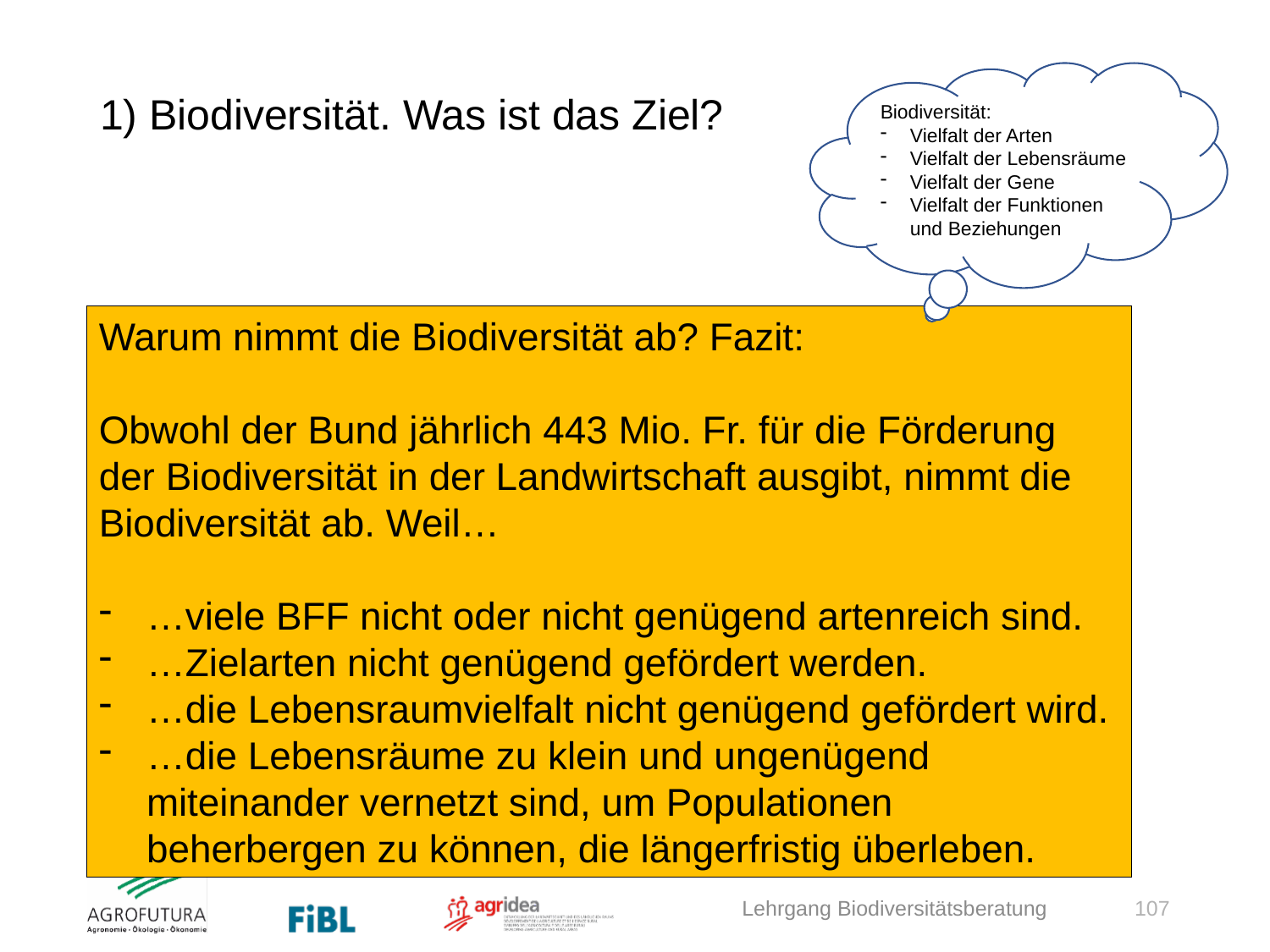

Biodiversität:
Vielfalt der Arten
Vielfalt der Lebensräume
Vielfalt der Gene
Vielfalt der Funktionen und Beziehungen
# 1) Biodiversität. Was ist das Ziel?
Warum nimmt die Biodiversität ab? Fazit:

Obwohl der Bund jährlich 443 Mio. Fr. für die Förderung der Biodiversität in der Landwirtschaft ausgibt, nimmt die Biodiversität ab. Weil…

…viele BFF nicht oder nicht genügend artenreich sind.
…Zielarten nicht genügend gefördert werden.
…die Lebensraumvielfalt nicht genügend gefördert wird.
…die Lebensräume zu klein und ungenügend miteinander vernetzt sind, um Populationen beherbergen zu können, die längerfristig überleben.
Lehrgang Biodiversitätsberatung
107